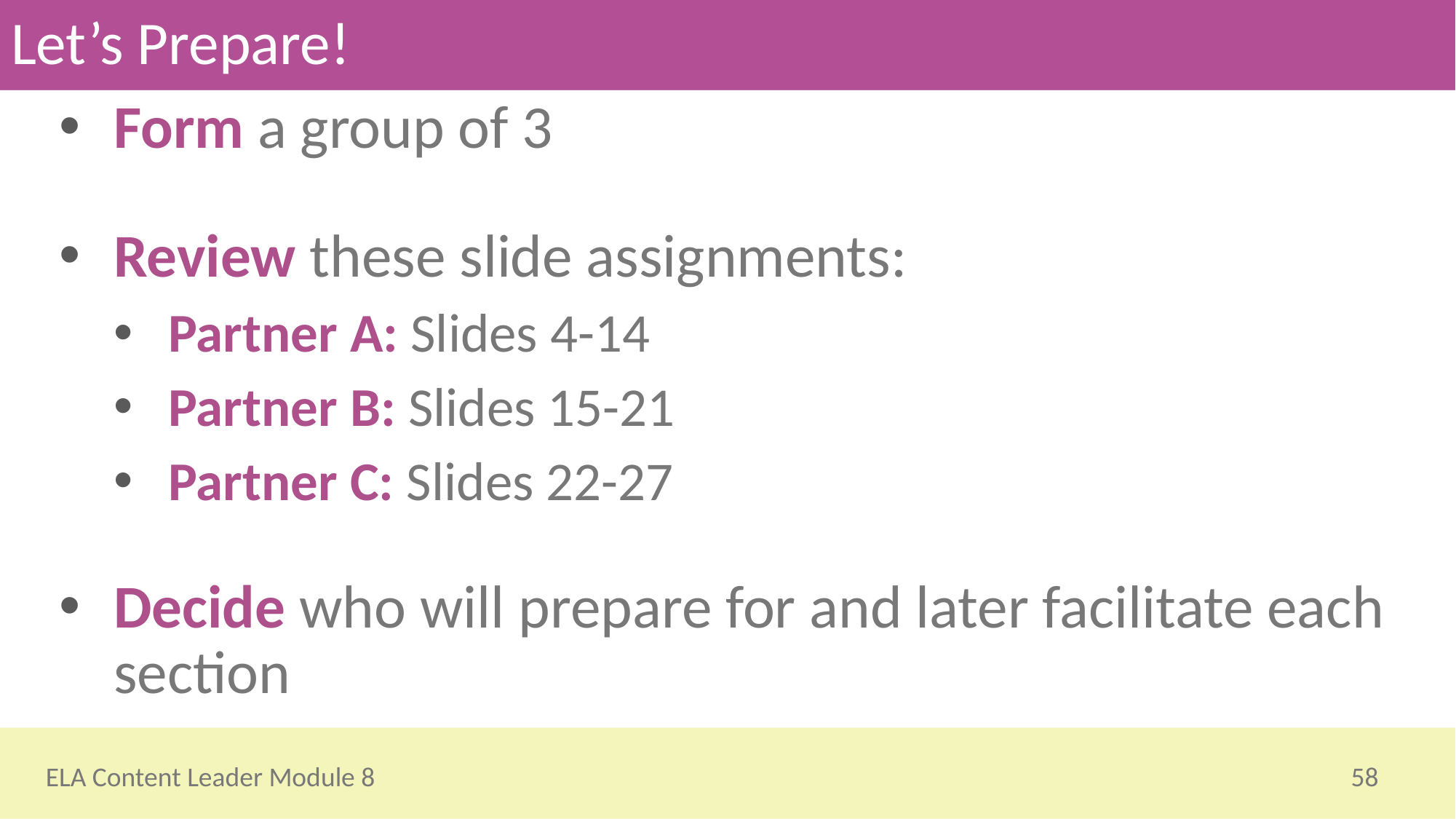

# Let’s Prepare!
Form a group of 3

Review these slide assignments:
Partner A: Slides 4-14
Partner B: Slides 15-21
Partner C: Slides 22-27

Decide who will prepare for and later facilitate each section
58